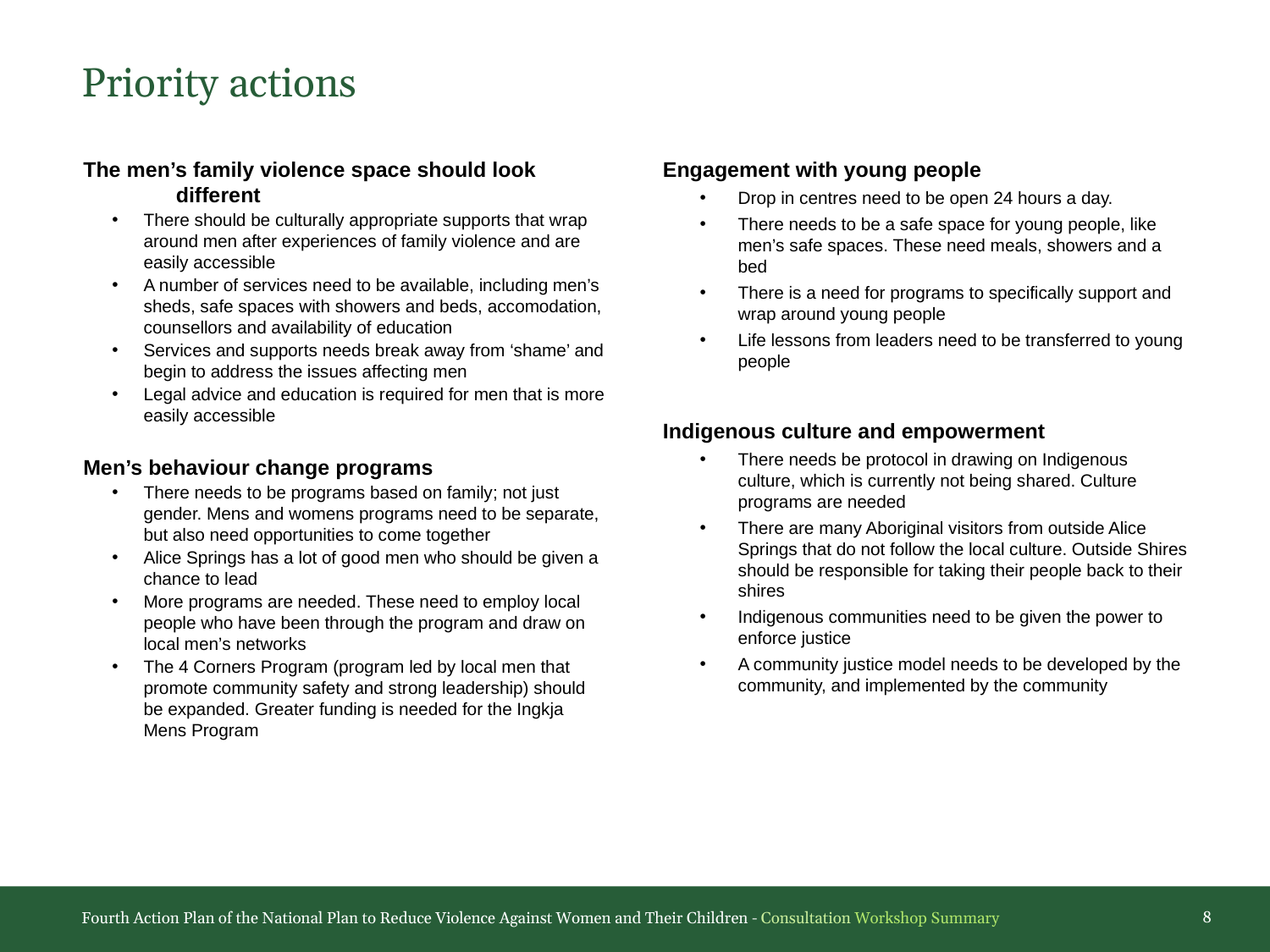

# Priority actions
The men’s family violence space should look different
There should be culturally appropriate supports that wrap around men after experiences of family violence and are easily accessible
A number of services need to be available, including men’s sheds, safe spaces with showers and beds, accomodation, counsellors and availability of education
Services and supports needs break away from ‘shame’ and begin to address the issues affecting men
Legal advice and education is required for men that is more easily accessible

Men’s behaviour change programs
There needs to be programs based on family; not just gender. Mens and womens programs need to be separate, but also need opportunities to come together
Alice Springs has a lot of good men who should be given a chance to lead
More programs are needed. These need to employ local people who have been through the program and draw on local men’s networks
The 4 Corners Program (program led by local men that promote community safety and strong leadership) should be expanded. Greater funding is needed for the Ingkja Mens Program

Engagement with young people
Drop in centres need to be open 24 hours a day.
There needs to be a safe space for young people, like men’s safe spaces. These need meals, showers and a bed
There is a need for programs to specifically support and wrap around young people
Life lessons from leaders need to be transferred to young people

Indigenous culture and empowerment
There needs be protocol in drawing on Indigenous culture, which is currently not being shared. Culture programs are needed
There are many Aboriginal visitors from outside Alice Springs that do not follow the local culture. Outside Shires should be responsible for taking their people back to their shires
Indigenous communities need to be given the power to enforce justice
A community justice model needs to be developed by the community, and implemented by the community

Fourth Action Plan of the National Plan to Reduce Violence Against Women and Their Children - Consultation Workshop Summary
8